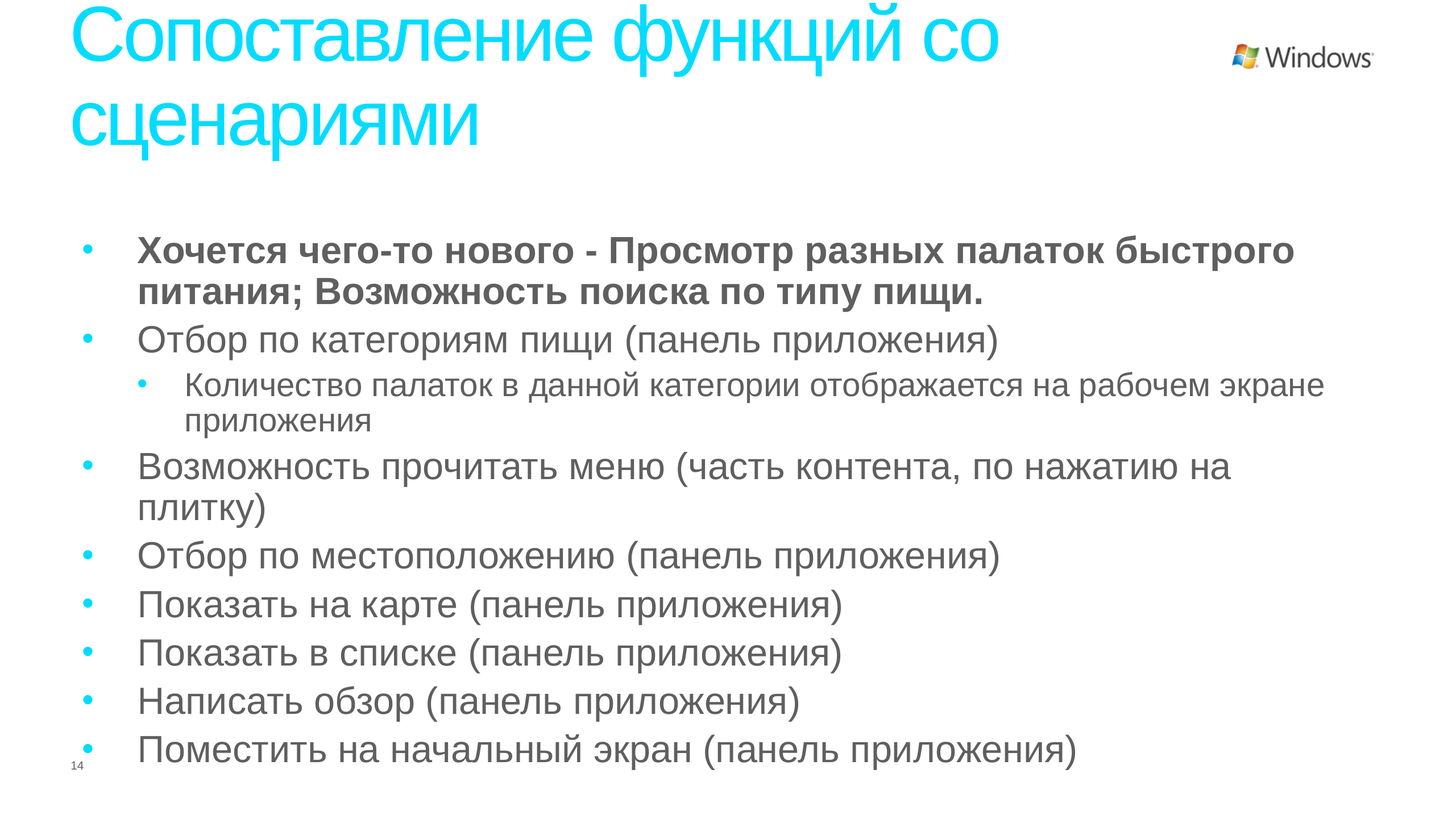

# Сопоставление функций со сценариями
Хочется чего-то нового - Просмотр разных палаток быстрого питания; Возможность поиска по типу пищи.
Отбор по категориям пищи (панель приложения)
Количество палаток в данной категории отображается на рабочем экране приложения
Возможность прочитать меню (часть контента, по нажатию на плитку)
Отбор по местоположению (панель приложения)
Показать на карте (панель приложения)
Показать в списке (панель приложения)
Написать обзор (панель приложения)
Поместить на начальный экран (панель приложения)